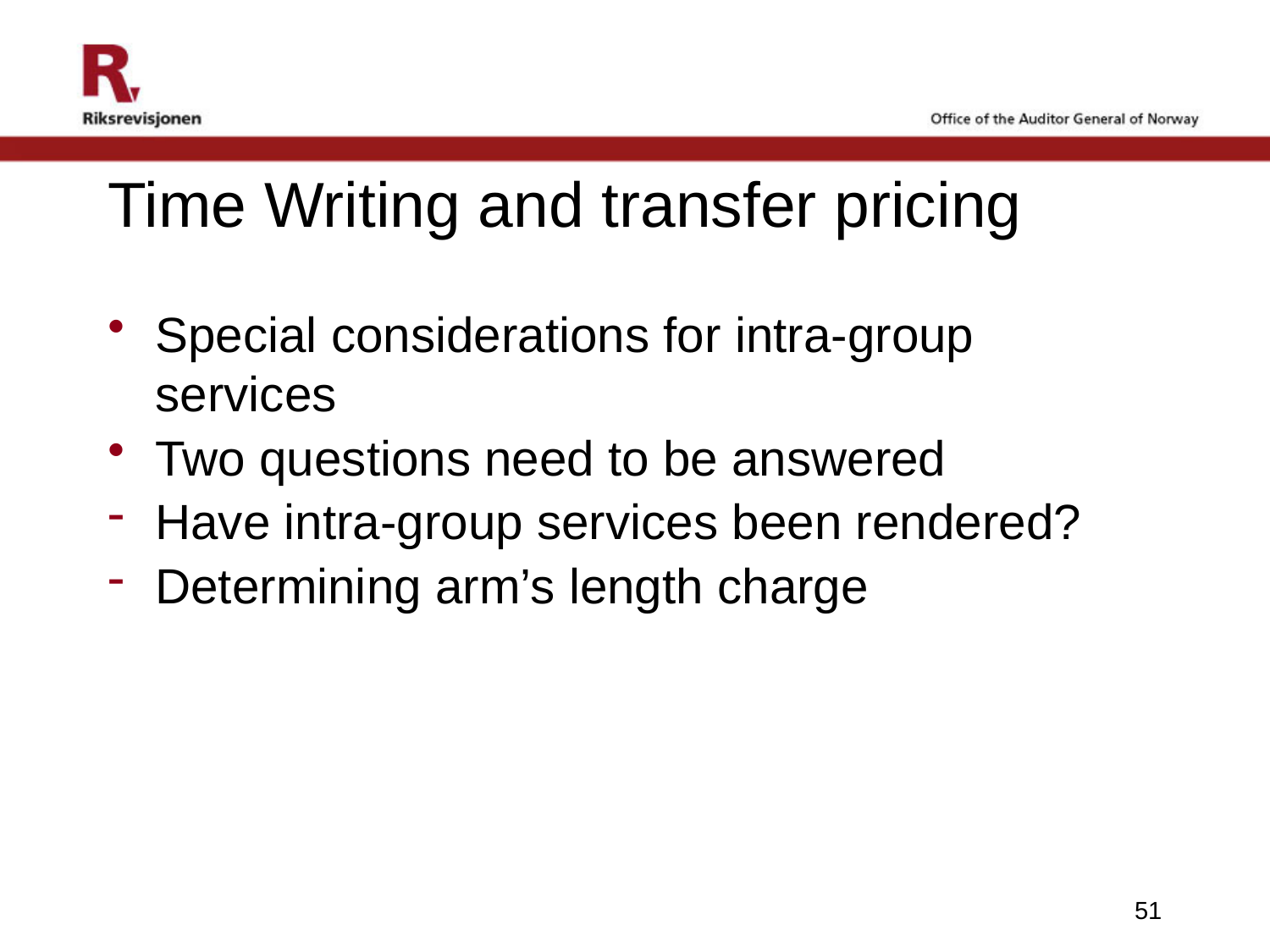

# Time Writing and transfer pricing
Special considerations for intra-group services
Two questions need to be answered
Have intra-group services been rendered?
Determining arm’s length charge

51